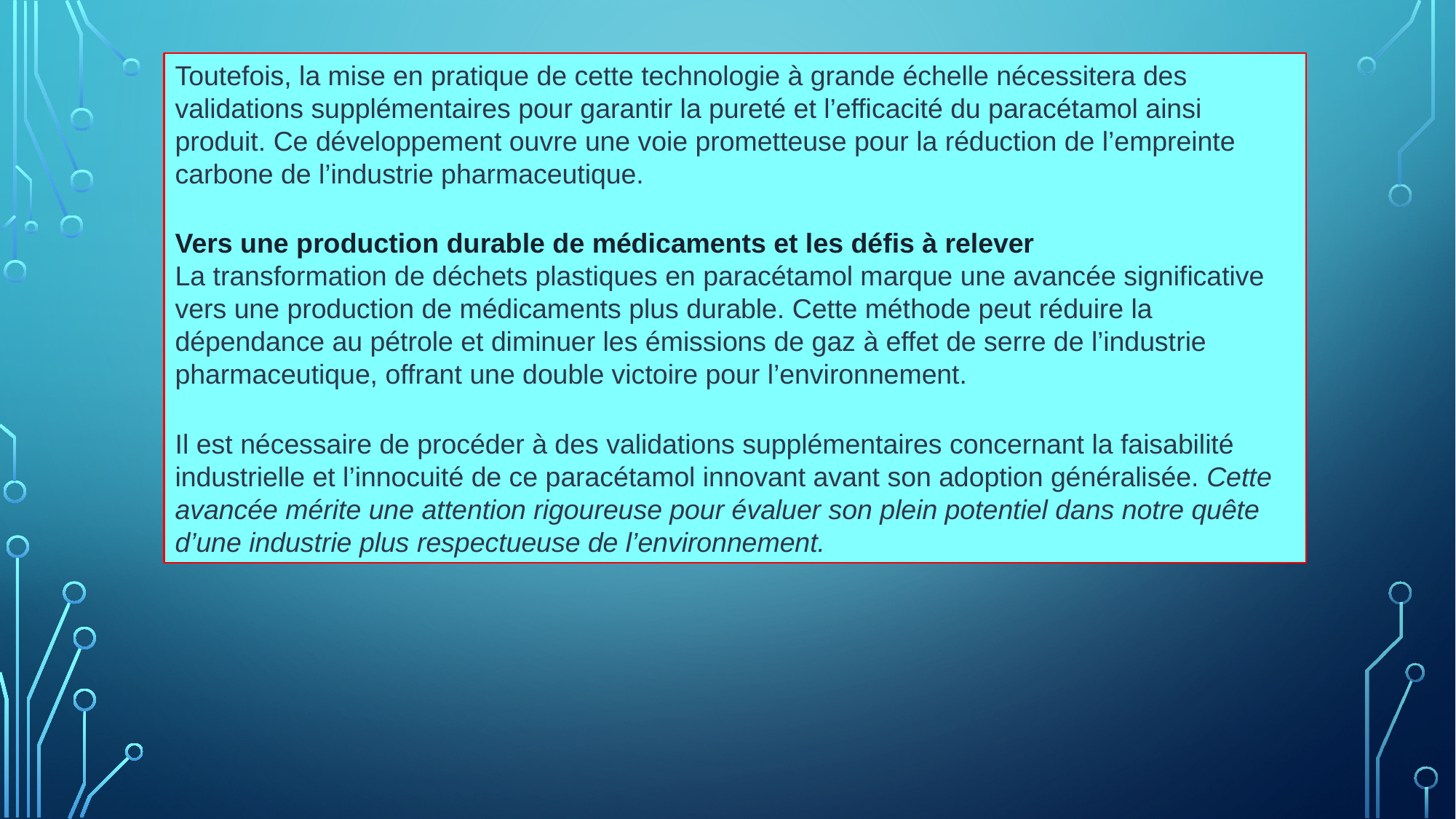

Toutefois, la mise en pratique de cette technologie à grande échelle nécessitera des validations supplémentaires pour garantir la pureté et l’efficacité du paracétamol ainsi produit. Ce développement ouvre une voie prometteuse pour la réduction de l’empreinte carbone de l’industrie pharmaceutique.
Vers une production durable de médicaments et les défis à relever
La transformation de déchets plastiques en paracétamol marque une avancée significative vers une production de médicaments plus durable. Cette méthode peut réduire la dépendance au pétrole et diminuer les émissions de gaz à effet de serre de l’industrie pharmaceutique, offrant une double victoire pour l’environnement.
Il est nécessaire de procéder à des validations supplémentaires concernant la faisabilité industrielle et l’innocuité de ce paracétamol innovant avant son adoption généralisée. Cette avancée mérite une attention rigoureuse pour évaluer son plein potentiel dans notre quête d’une industrie plus respectueuse de l’environnement.